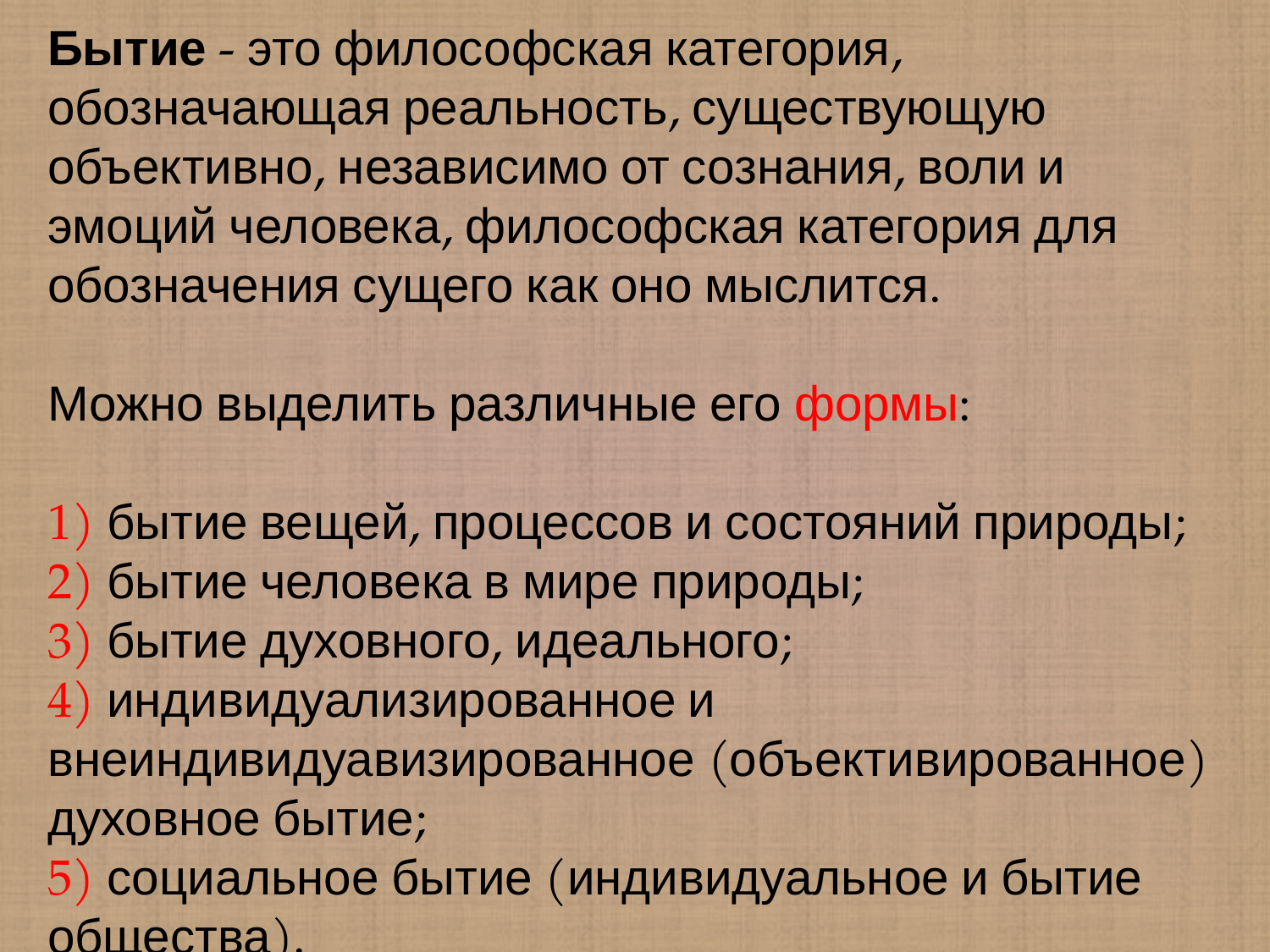

Бытие - это философская категория, обозначающая реальность, существующую объективно, независимо от сознания, воли и эмоций человека, философская категория для обозначения сущего как оно мыслится.

Можно выделить различные его формы:

1) бытие вещей, процессов и состояний природы;
2) бытие человека в мире природы;
3) бытие духовного, идеального;
4) индивидуализированное и внеиндивидуавизированное (объективированное) духовное бытие;
5) социальное бытие (индивидуальное и бытие общества).